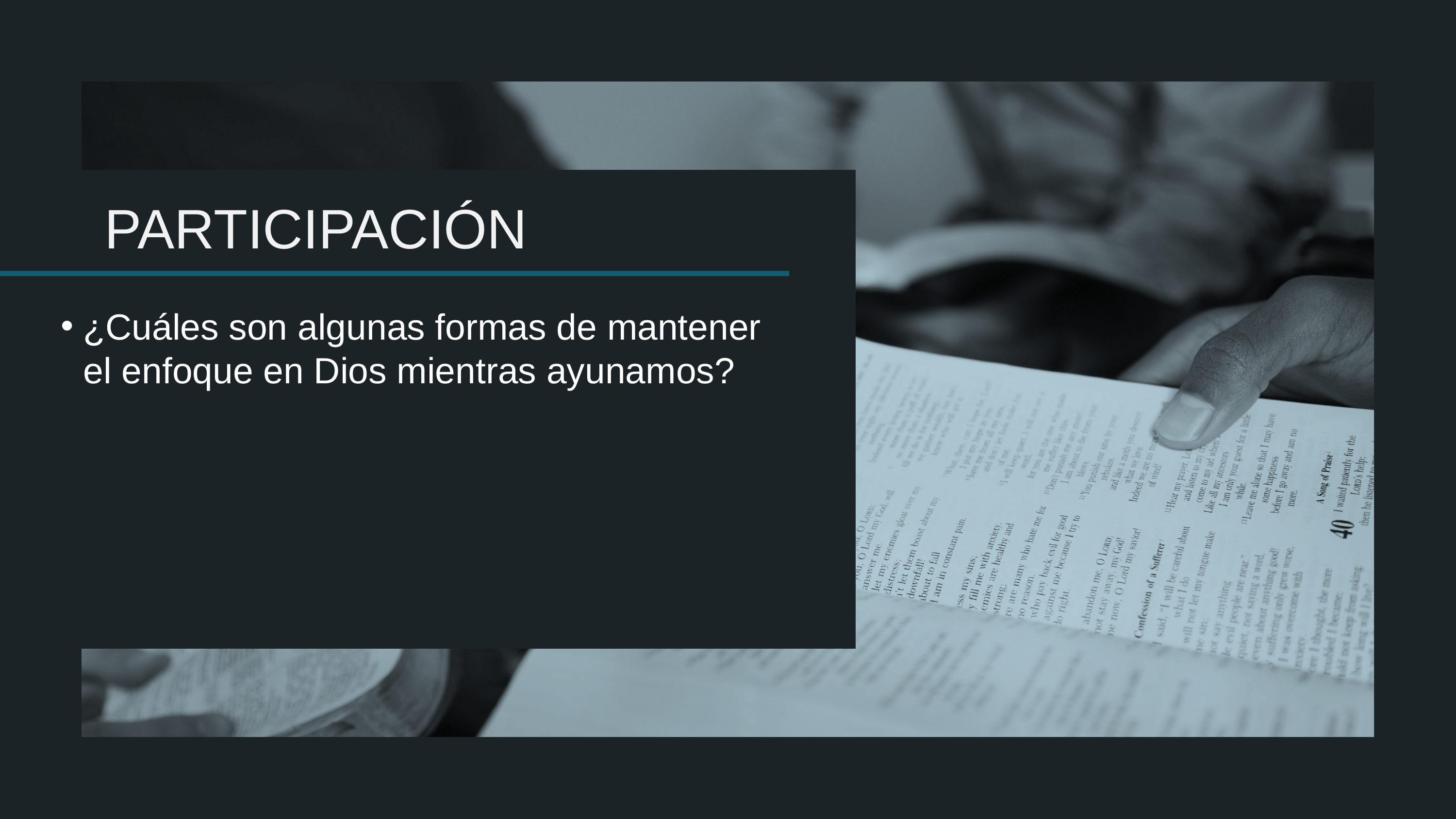

¿Cuáles son algunas formas de mantener
el enfoque en Dios mientras ayunamos?